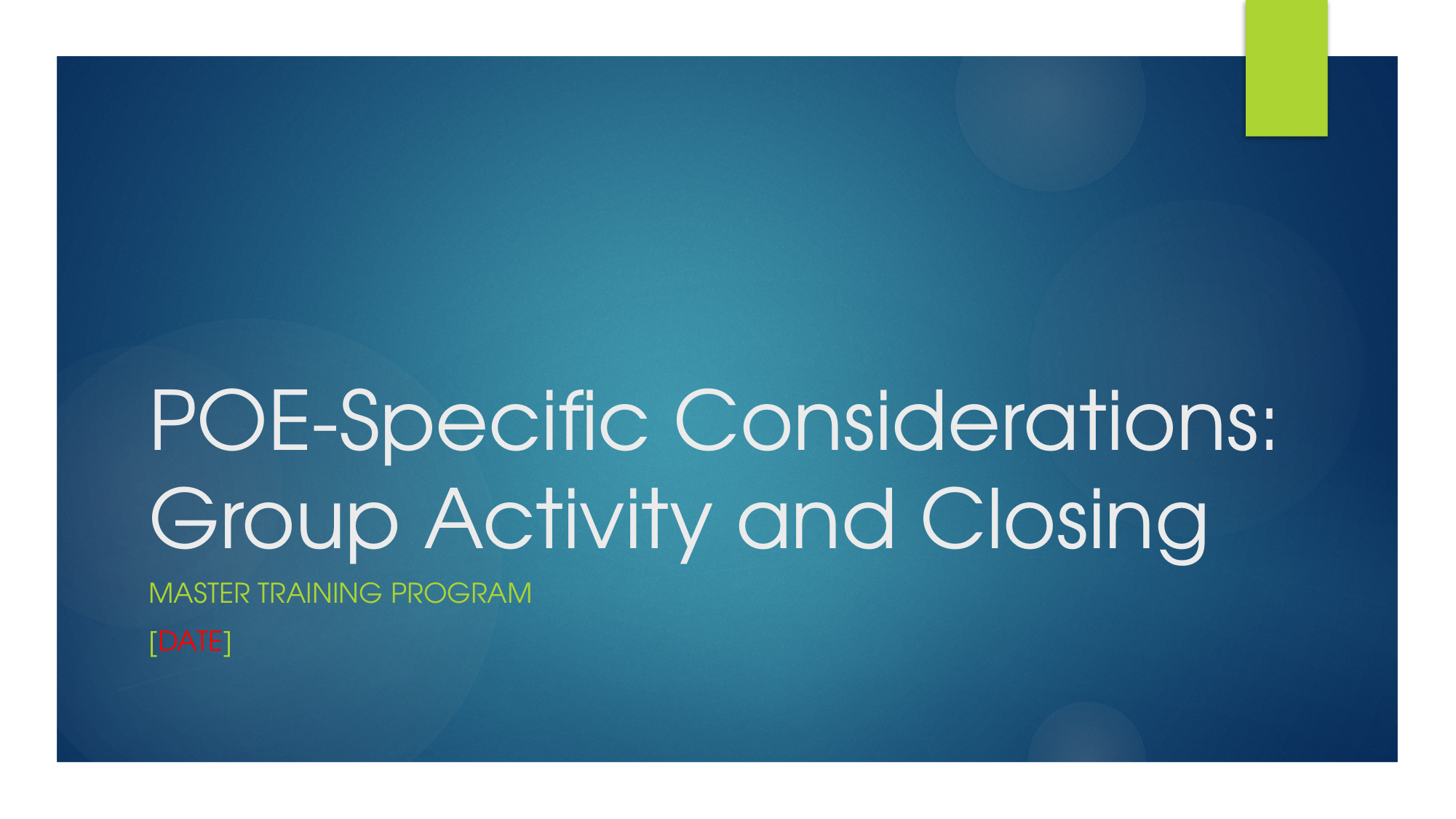

# POE-Specific Considerations: Group Activity and Closing
Master training Program
[Date]